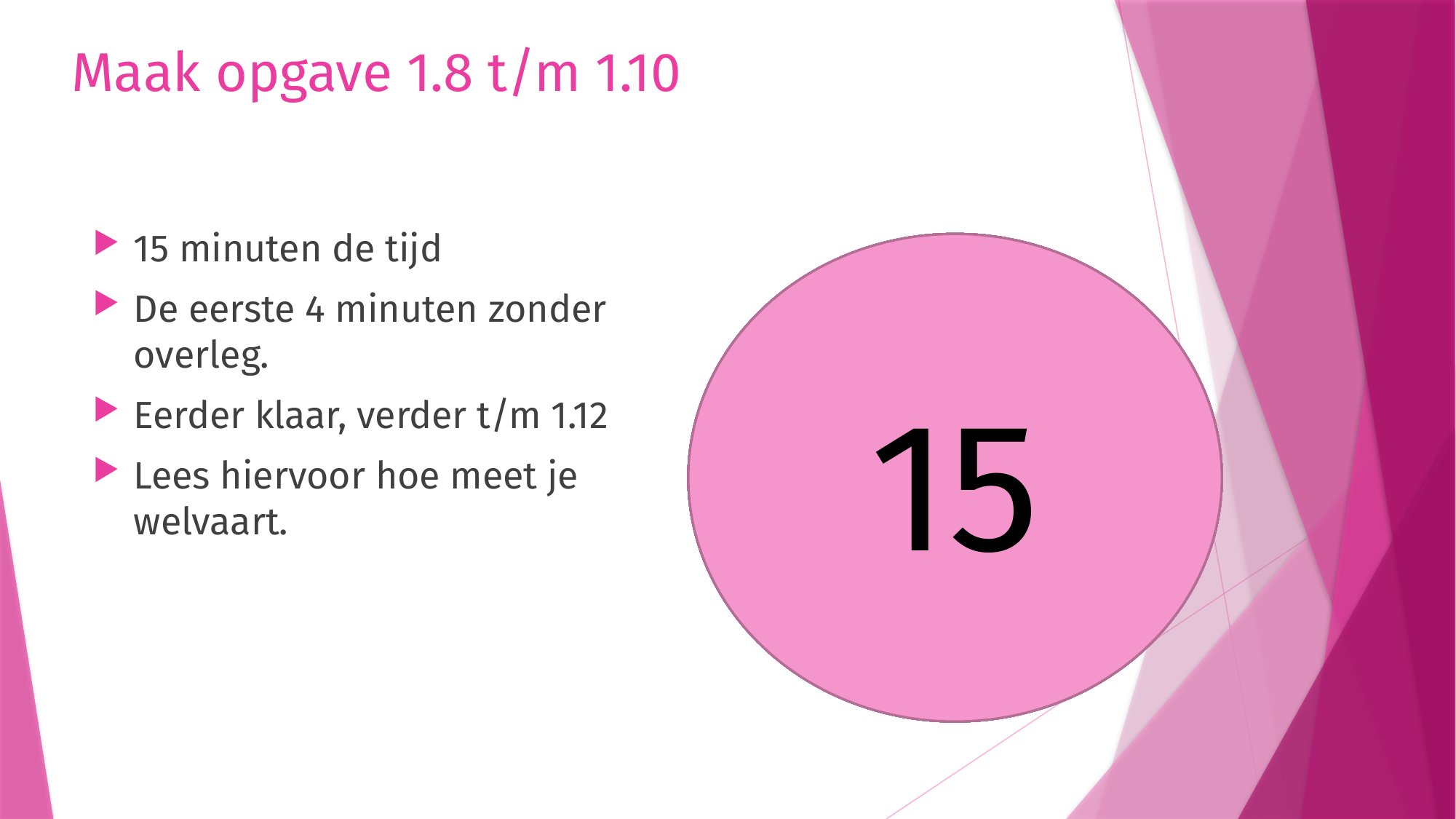

# Maak opgave 1.8 t/m 1.10
15 minuten de tijd
De eerste 4 minuten zonder overleg.
Eerder klaar, verder t/m 1.12
Lees hiervoor hoe meet je welvaart.
15
14
10
11
12
13
8
9
5
6
7
4
3
1
2